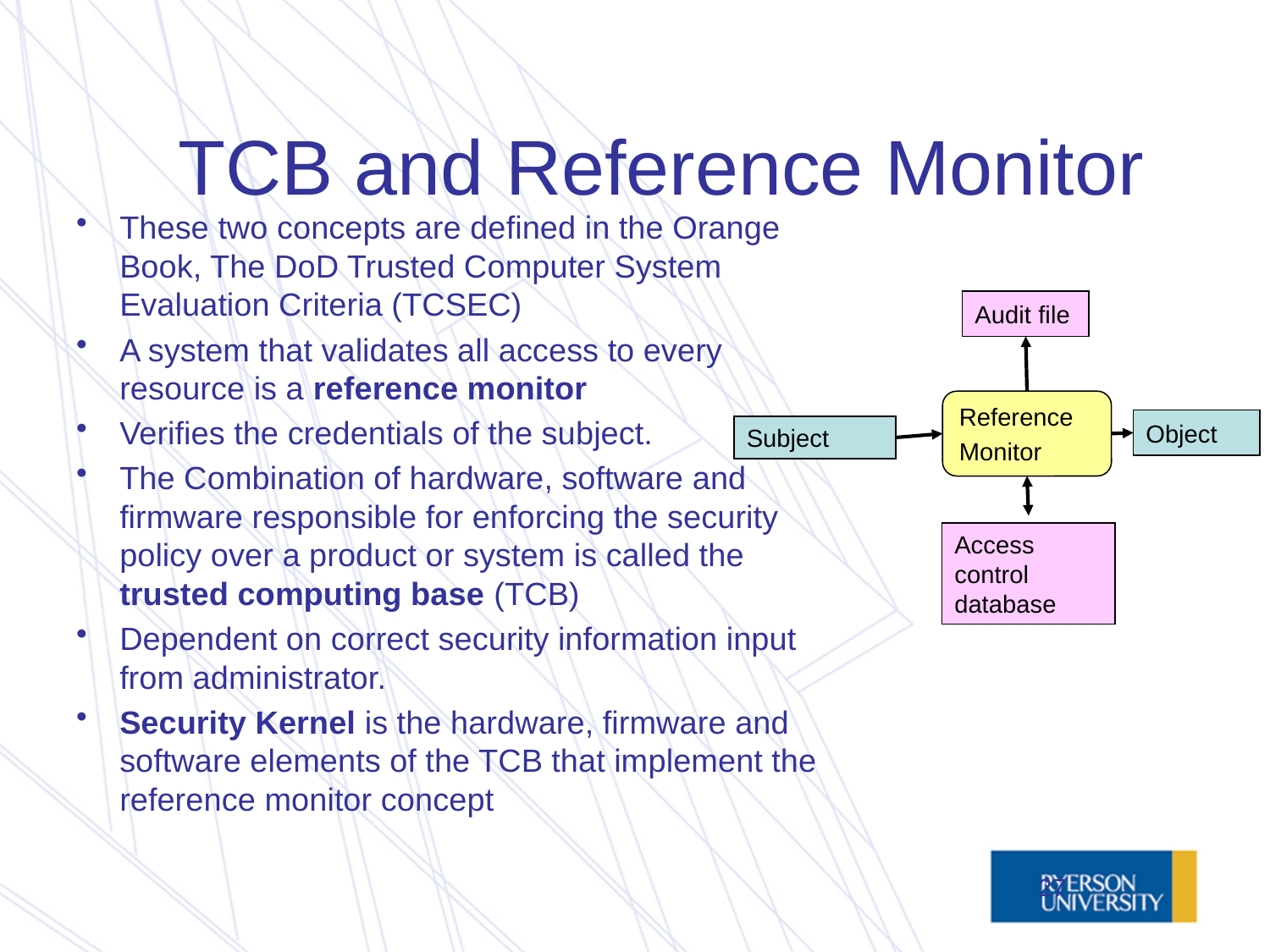

# TCB and Reference Monitor
These two concepts are defined in the Orange Book, The DoD Trusted Computer System Evaluation Criteria (TCSEC)
A system that validates all access to every resource is a reference monitor
Verifies the credentials of the subject.
The Combination of hardware, software and firmware responsible for enforcing the security policy over a product or system is called the trusted computing base (TCB)
Dependent on correct security information input from administrator.
Security Kernel is the hardware, firmware and software elements of the TCB that implement the reference monitor concept

Audit file
Reference
Monitor
Object
Subject
Access control database
27